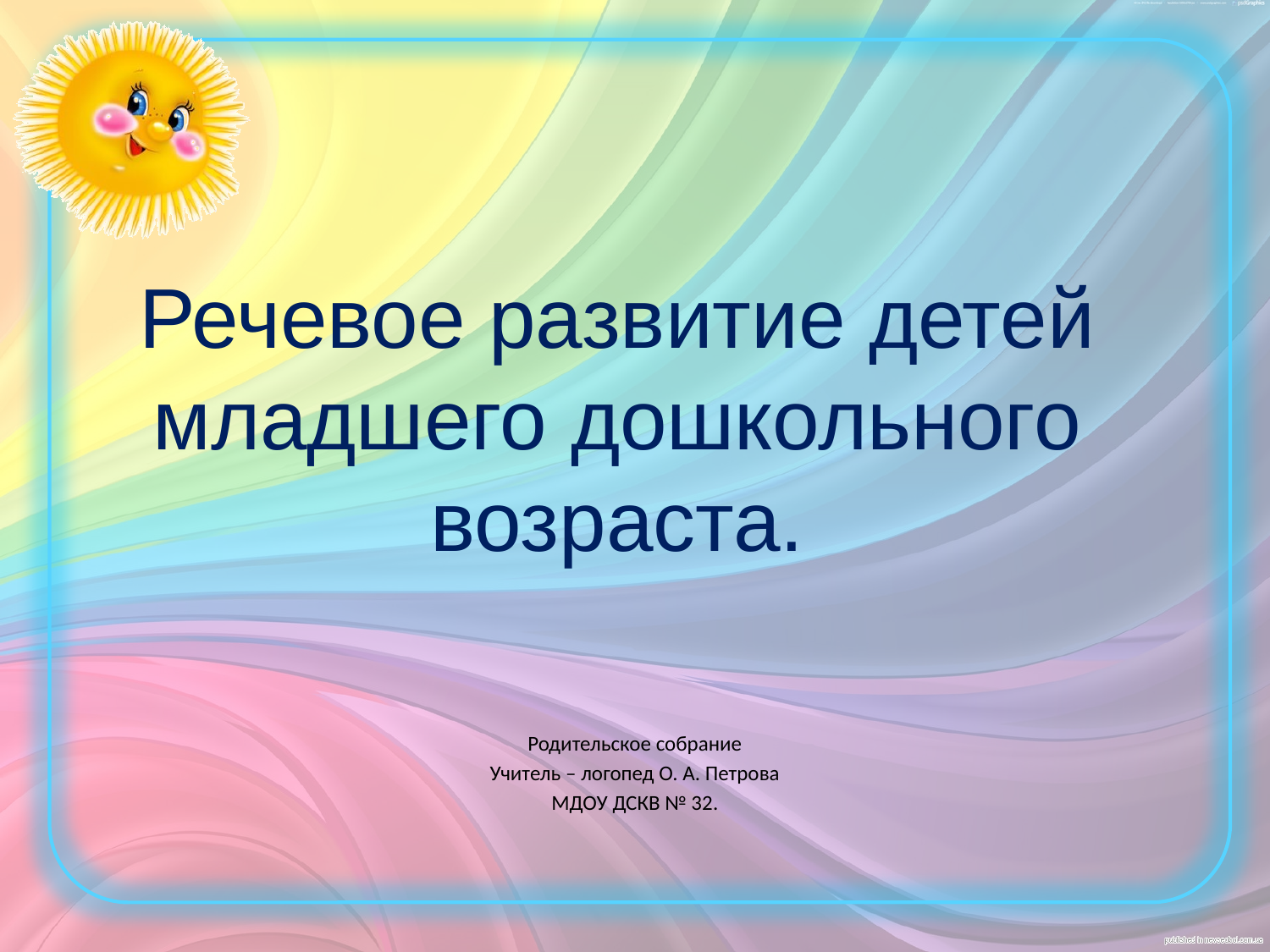

# Речевое развитие детей младшего дошкольного возраста.
Родительское собрание
Учитель – логопед О. А. Петрова
МДОУ ДСКВ № 32.